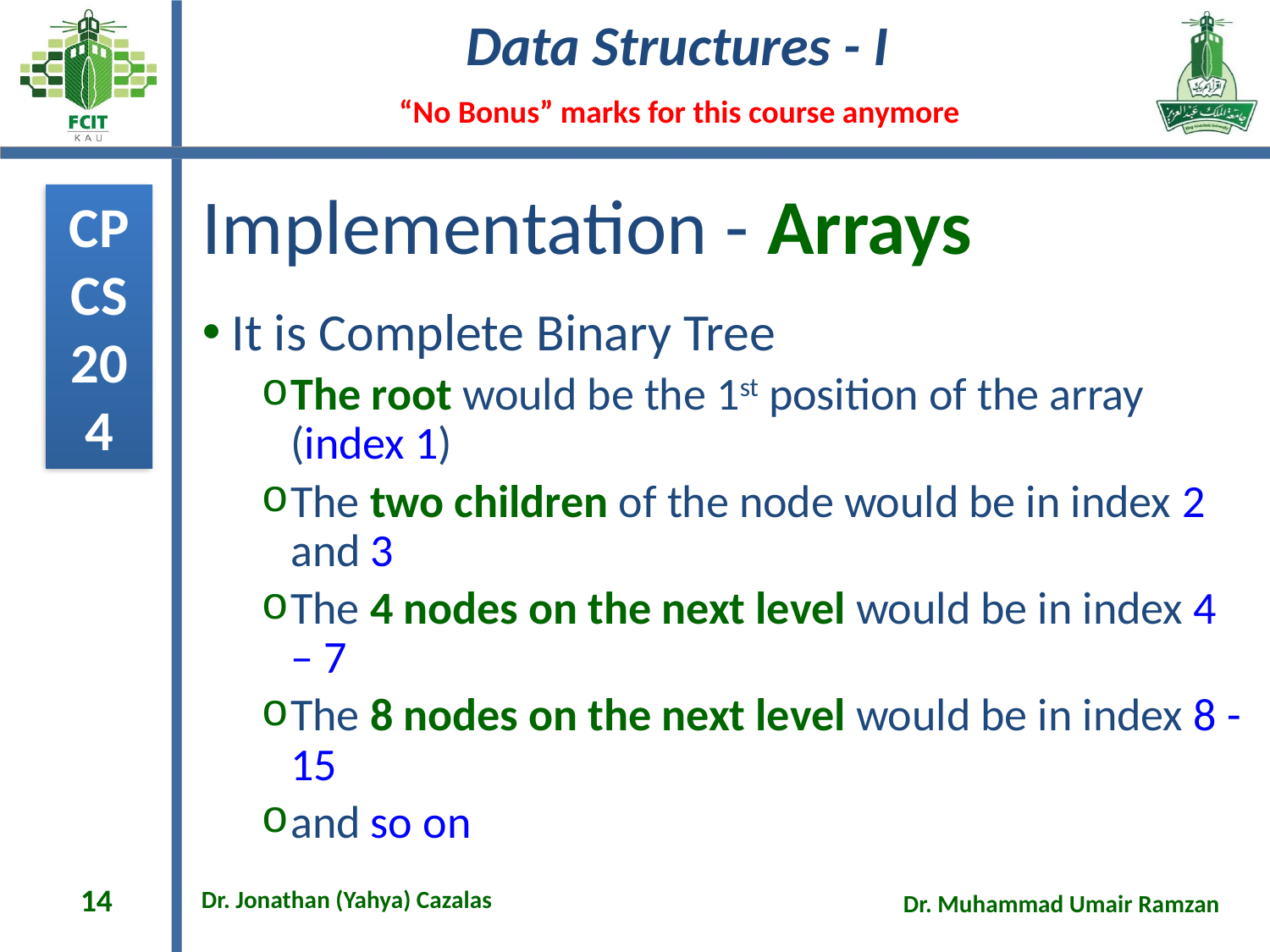

# Implementation - Arrays
It is Complete Binary Tree
The root would be the 1st position of the array (index 1)
The two children of the node would be in index 2 and 3
The 4 nodes on the next level would be in index 4 – 7
The 8 nodes on the next level would be in index 8 - 15
and so on
14